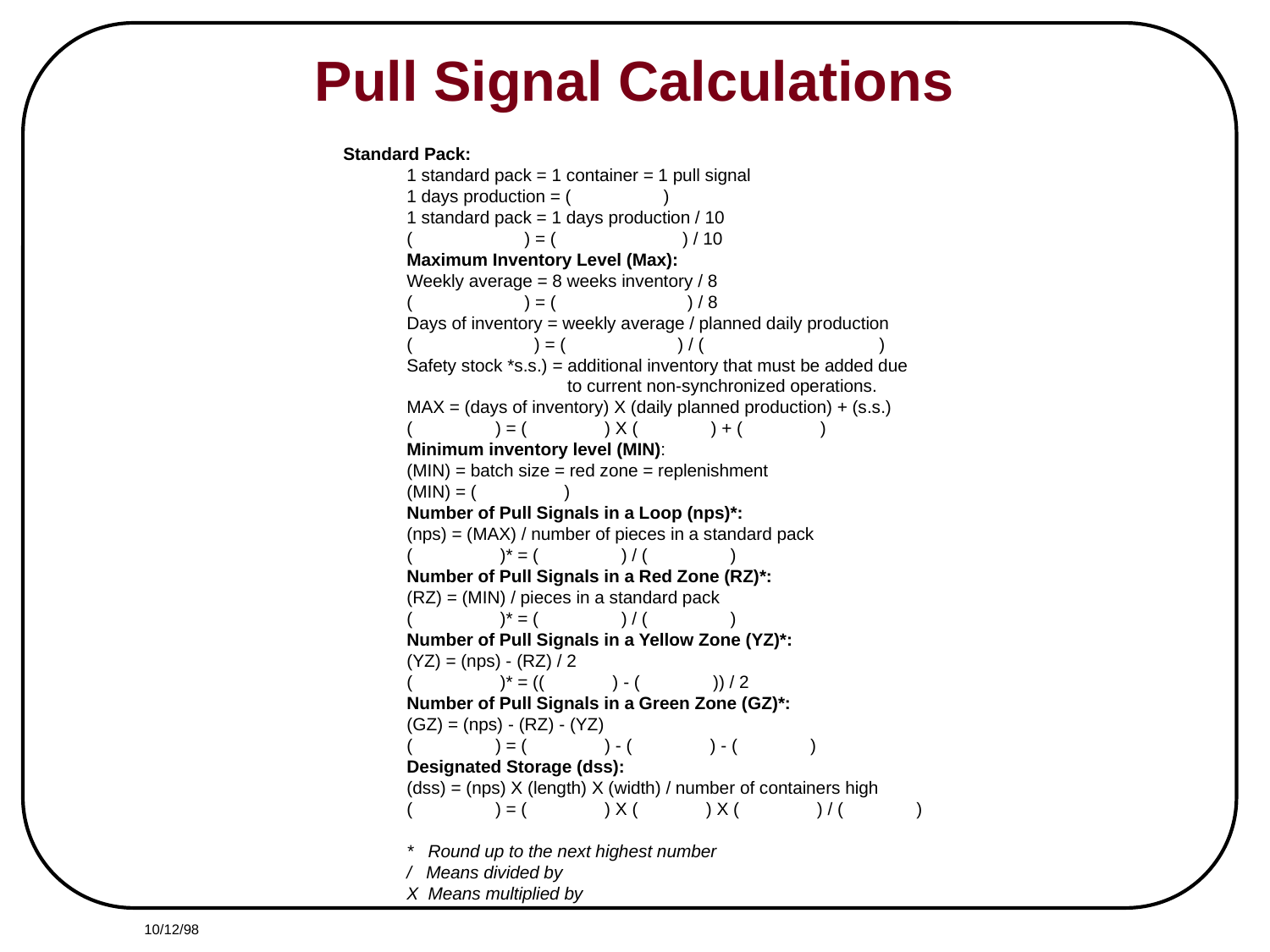

Pull Signal Calculations
Standard Pack:
1 standard pack = 1 container = 1 pull signal
1 days production = (                   )
1 standard pack = 1 days production / 10
(                       ) = (                          ) / 10
Maximum Inventory Level (Max):
Weekly average = 8 weeks inventory / 8
(                       ) = (                           ) / 8
Days of inventory = weekly average / planned daily production
(                         ) = (                       ) / (                                    )
Safety stock *s.s.) = additional inventory that must be added due
                                 to current non-synchronized operations.
MAX = (days of inventory) X (daily planned production) + (s.s.)
(                 ) = (                ) X (               ) + (                )
Minimum inventory level (MIN):
(MIN) = batch size = red zone = replenishment
(MIN) = (                  )
Number of Pull Signals in a Loop (nps)*:
(nps) = (MAX) / number of pieces in a standard pack
(                  )* = (                 ) / (                 )
Number of Pull Signals in a Red Zone (RZ)*:
(RZ) = (MIN) / pieces in a standard pack
(                  )* = (                 ) / (                 )
Number of Pull Signals in a Yellow Zone (YZ)*:
(YZ) = (nps) - (RZ) / 2
(                  )* = ((              ) - (               )) / 2
Number of Pull Signals in a Green Zone (GZ)*:
(GZ) = (nps) - (RZ) - (YZ)
(                 ) = (                ) - (                ) - (               )
Designated Storage (dss):
(dss) = (nps) X (length) X (width) / number of containers high
(                 ) = (                ) X (              ) X (                ) / (               )

*   Round up to the next highest number
/   Means divided by
X  Means multiplied by
10/12/98